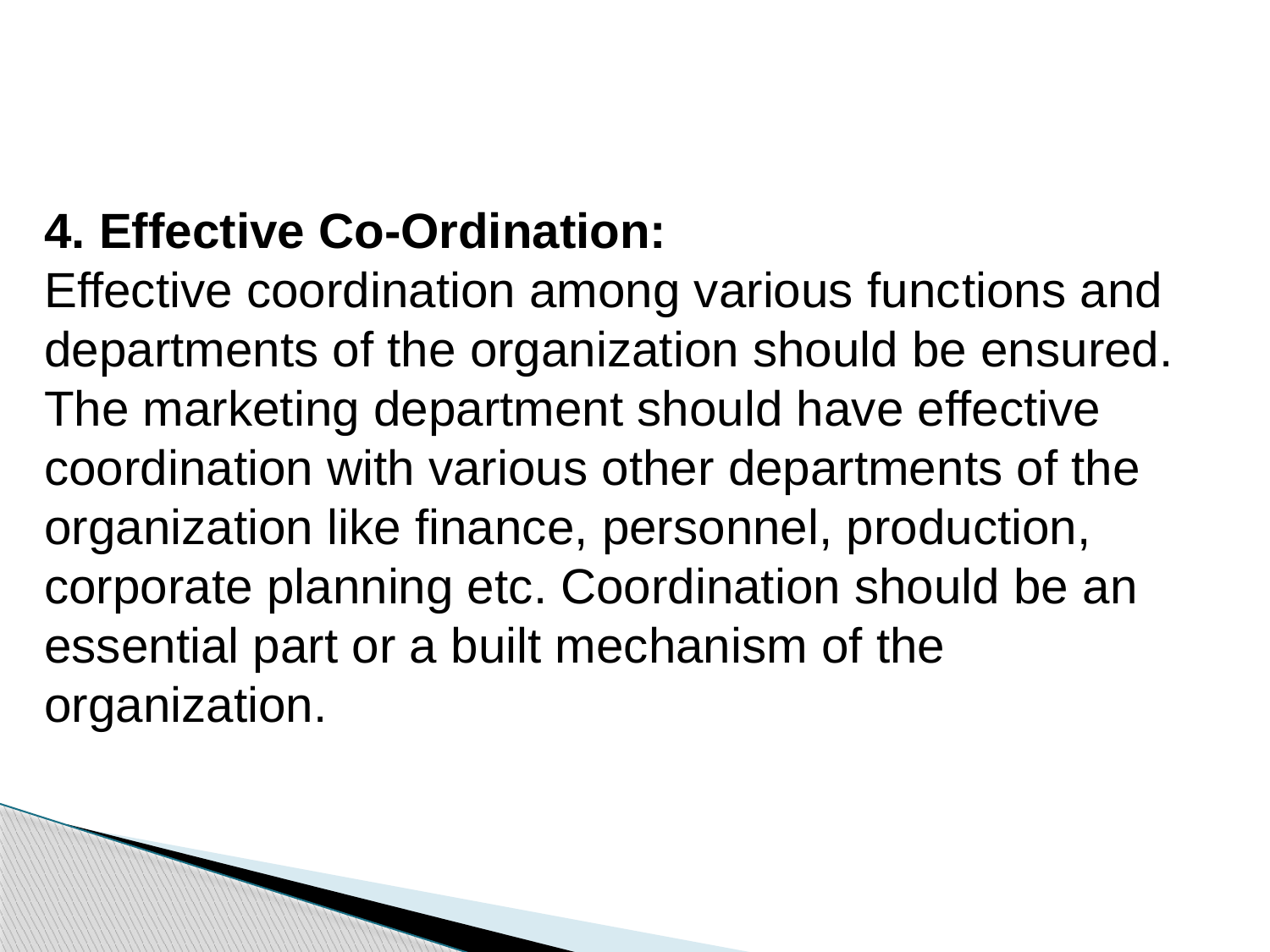

4. Effective Co-Ordination:
Effective coordination among various func­tions and departments of the organization should be ensured. The marketing department should have effective coordination with various other departments of the organization like finance, personnel, production, corporate planning etc. Coordination should be an essential part or a built mechanism of the organization.